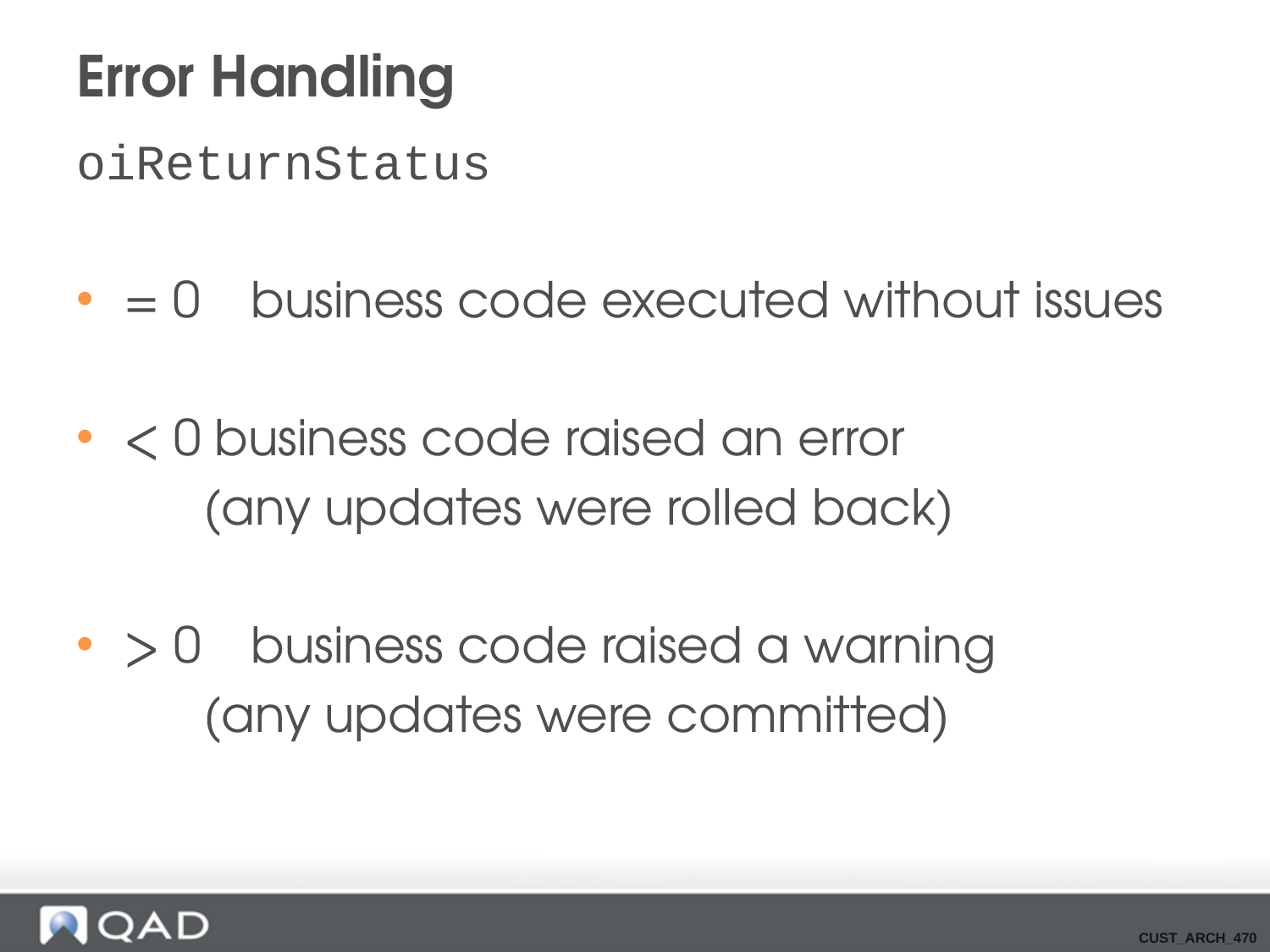

# Error Handling
oiReturnStatus

= 0	business code executed without issues

< 0 business code raised an error
(any updates were rolled back)

> 0	business code raised a warning
(any updates were committed)
CUST_ARCH_470